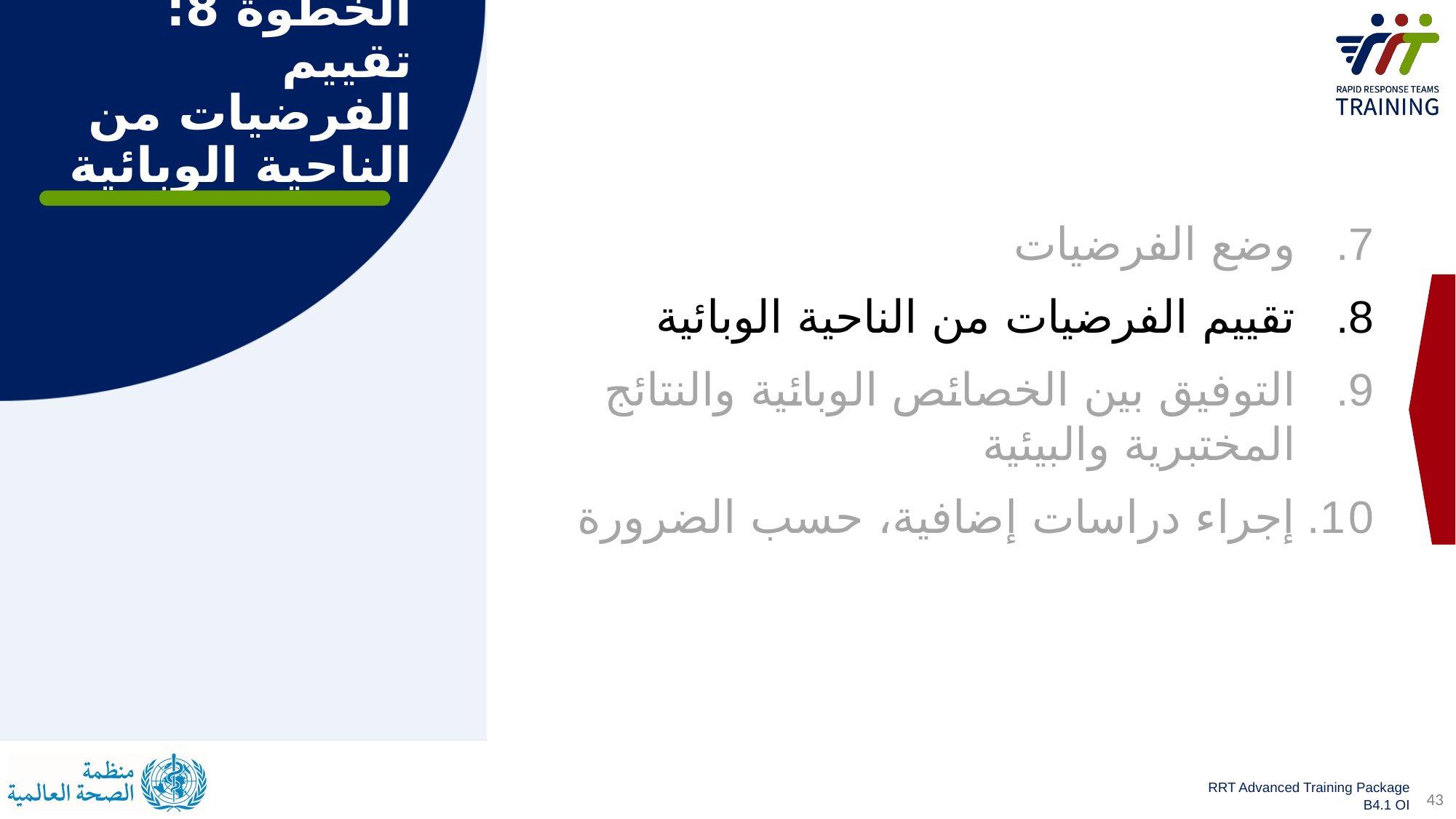

# الخطوة 8: تقييم الفرضيات من الناحية الوبائية

وضع الفرضيات
تقييم الفرضيات من الناحية الوبائية
التوفيق بين الخصائص الوبائية والنتائج المختبرية والبيئية
إجراء دراسات إضافية، حسب الضرورة